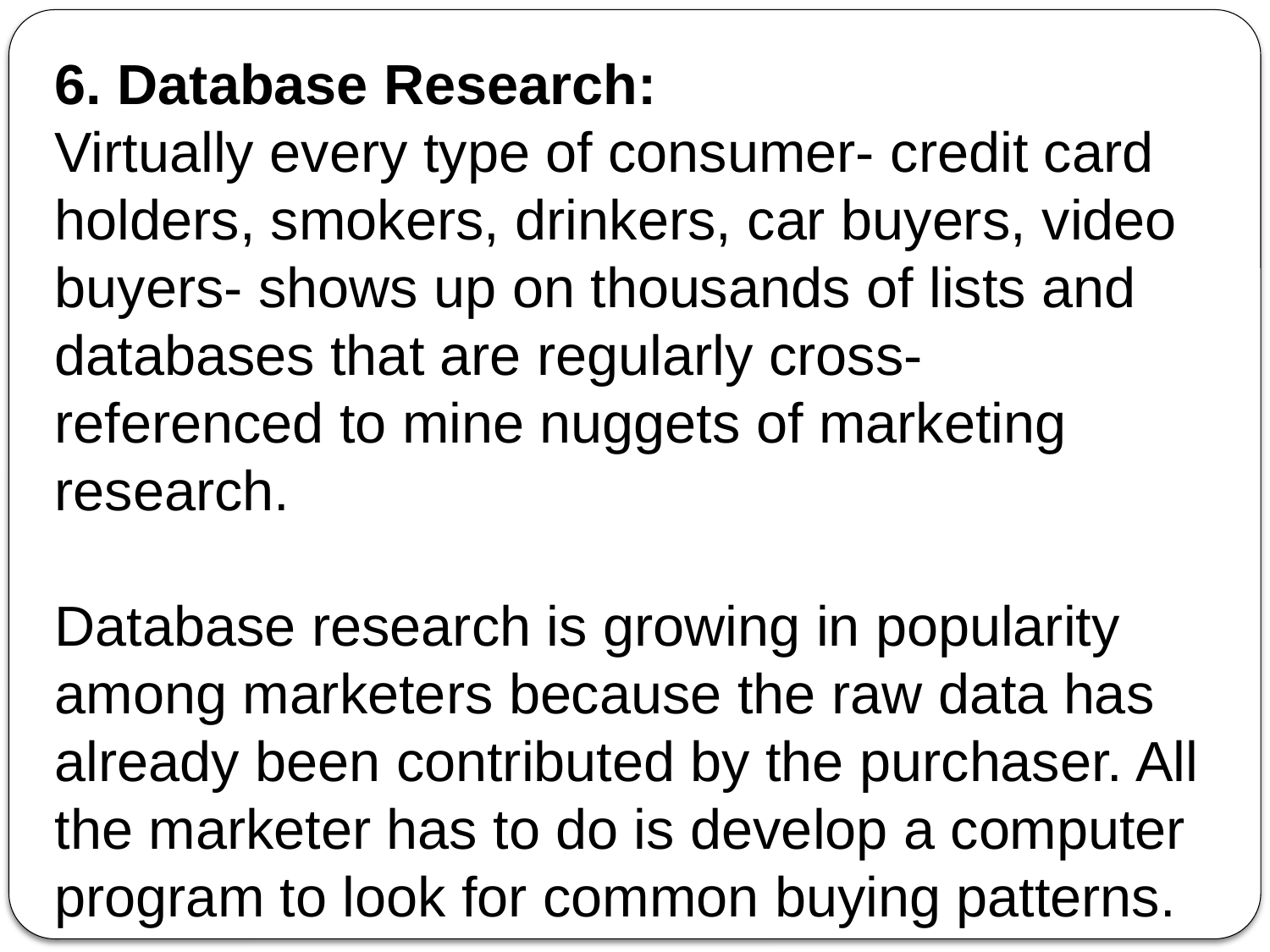

6. Database Research:
Virtually every type of consumer- credit card holders, smokers, drinkers, car buyers, video buyers- shows up on thousands of lists and databases that are regularly cross- referenced to mine nuggets of marketing research.

Database research is growing in popularity among marketers because the raw data has already been contributed by the purchaser. All the marketer has to do is develop a computer program to look for common buying patterns.